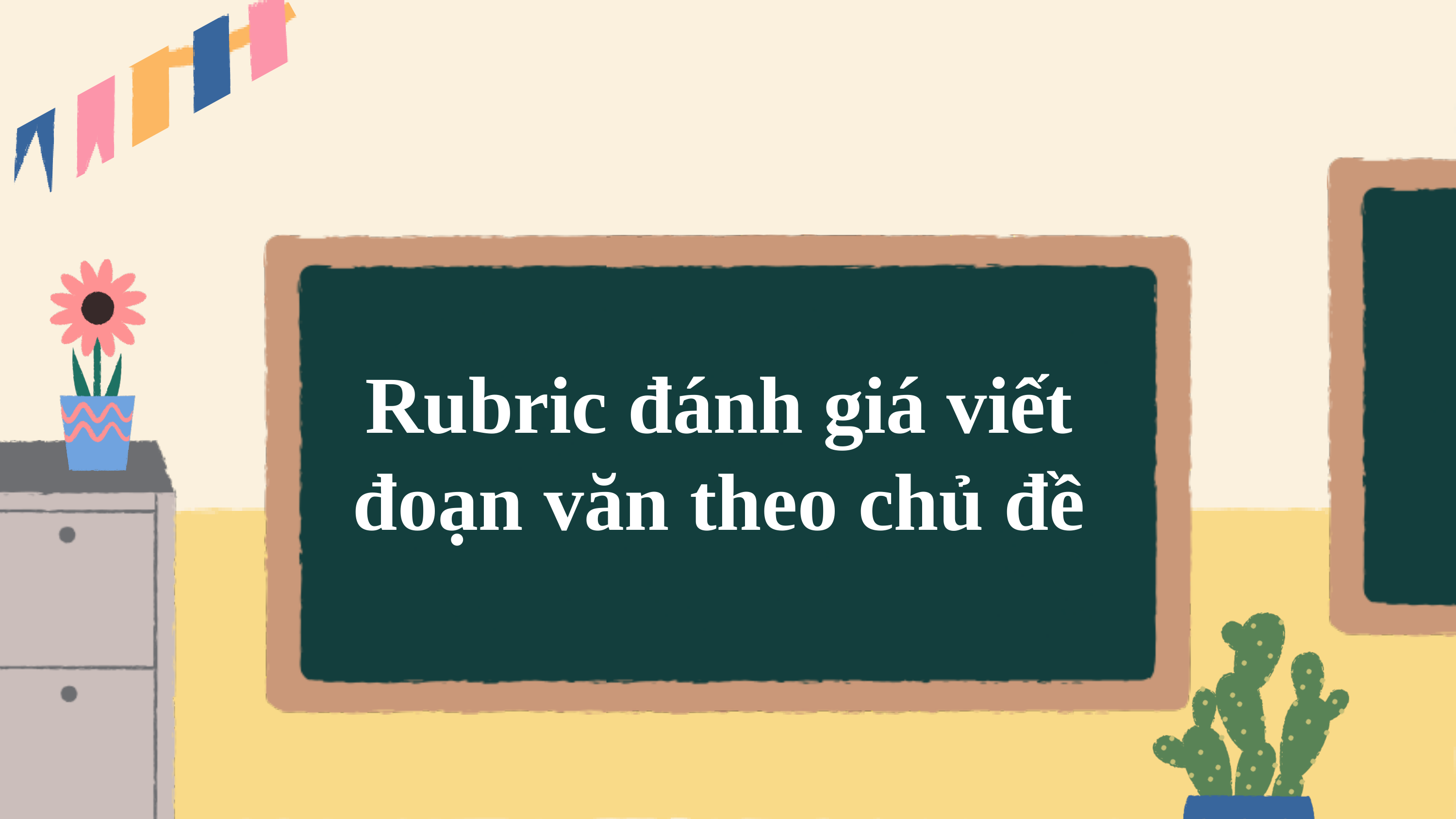

Rubric đánh giá viết đoạn văn theo chủ đề